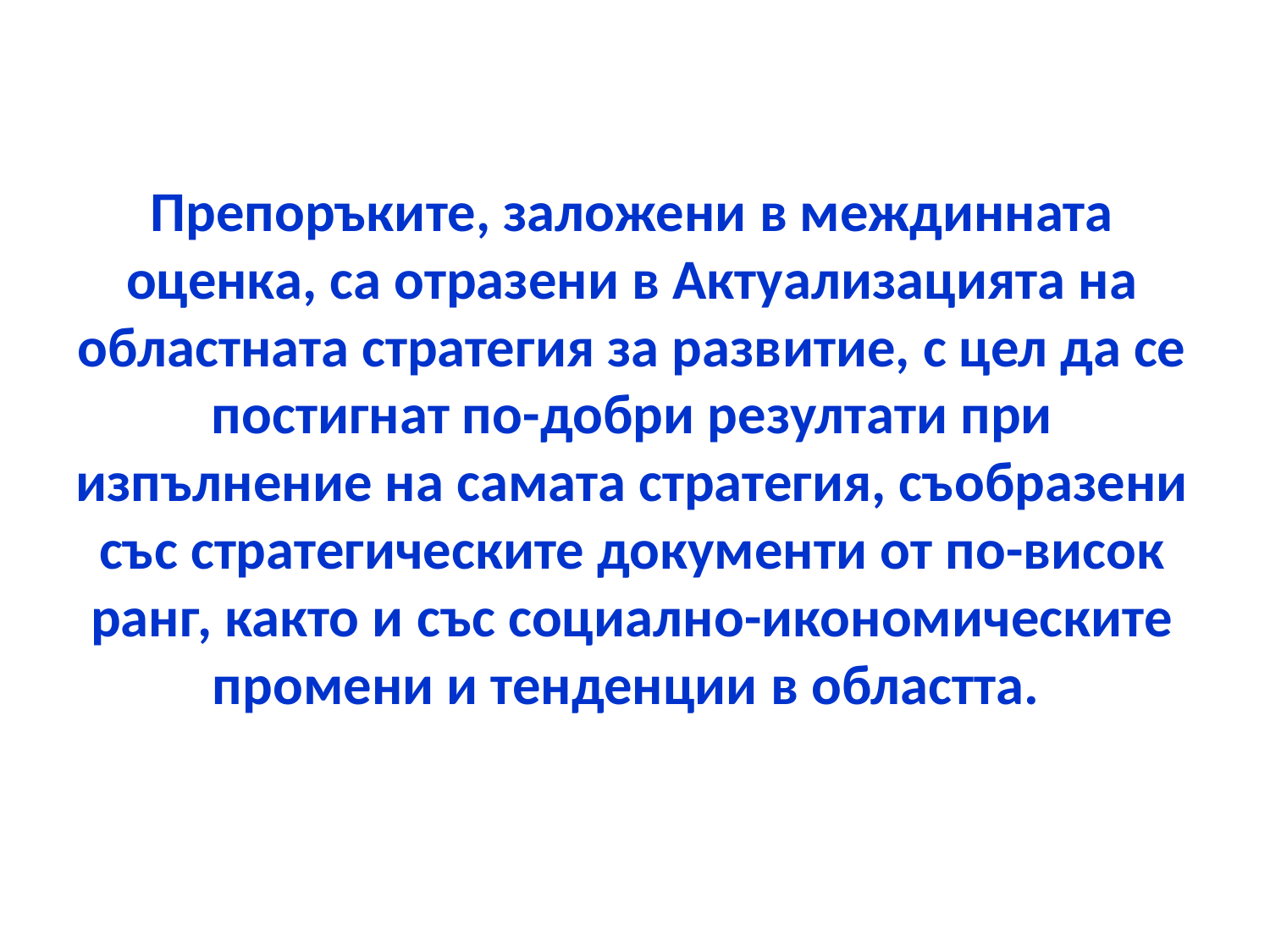

# Препоръките, заложени в междинната оценка, са отразени в Актуализацията на областната стратегия за развитие, с цел да се постигнат по-добри резултати при изпълнение на самата стратегия, съобразени със стратегическите документи от по-висок ранг, както и със социално-икономическите промени и тенденции в областта.